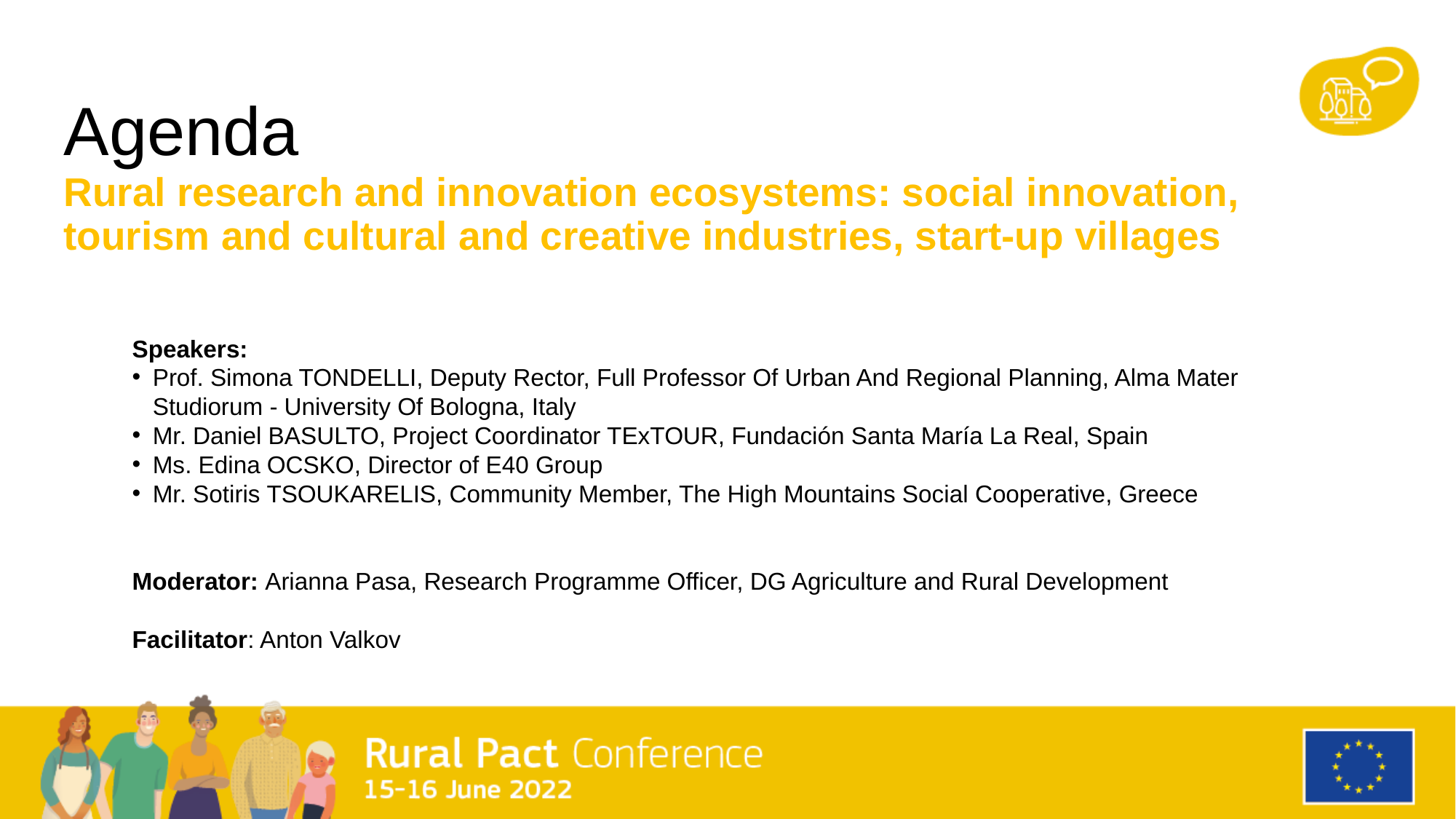

# Agenda
Rural research and innovation ecosystems: social innovation,
tourism and cultural and creative industries, start-up villages
Speakers:
Prof. Simona TONDELLI, Deputy Rector, Full Professor Of Urban And Regional Planning, Alma Mater Studiorum - University Of Bologna, Italy
Mr. Daniel BASULTO, Project Coordinator TExTOUR, Fundación Santa María La Real, Spain
Ms. Edina OCSKO, Director of E40 Group
Mr. Sotiris TSOUKARELIS, Community Member, The High Mountains Social Cooperative, Greece

Moderator: Arianna Pasa, Research Programme Officer, DG Agriculture and Rural Development

Facilitator: Anton Valkov